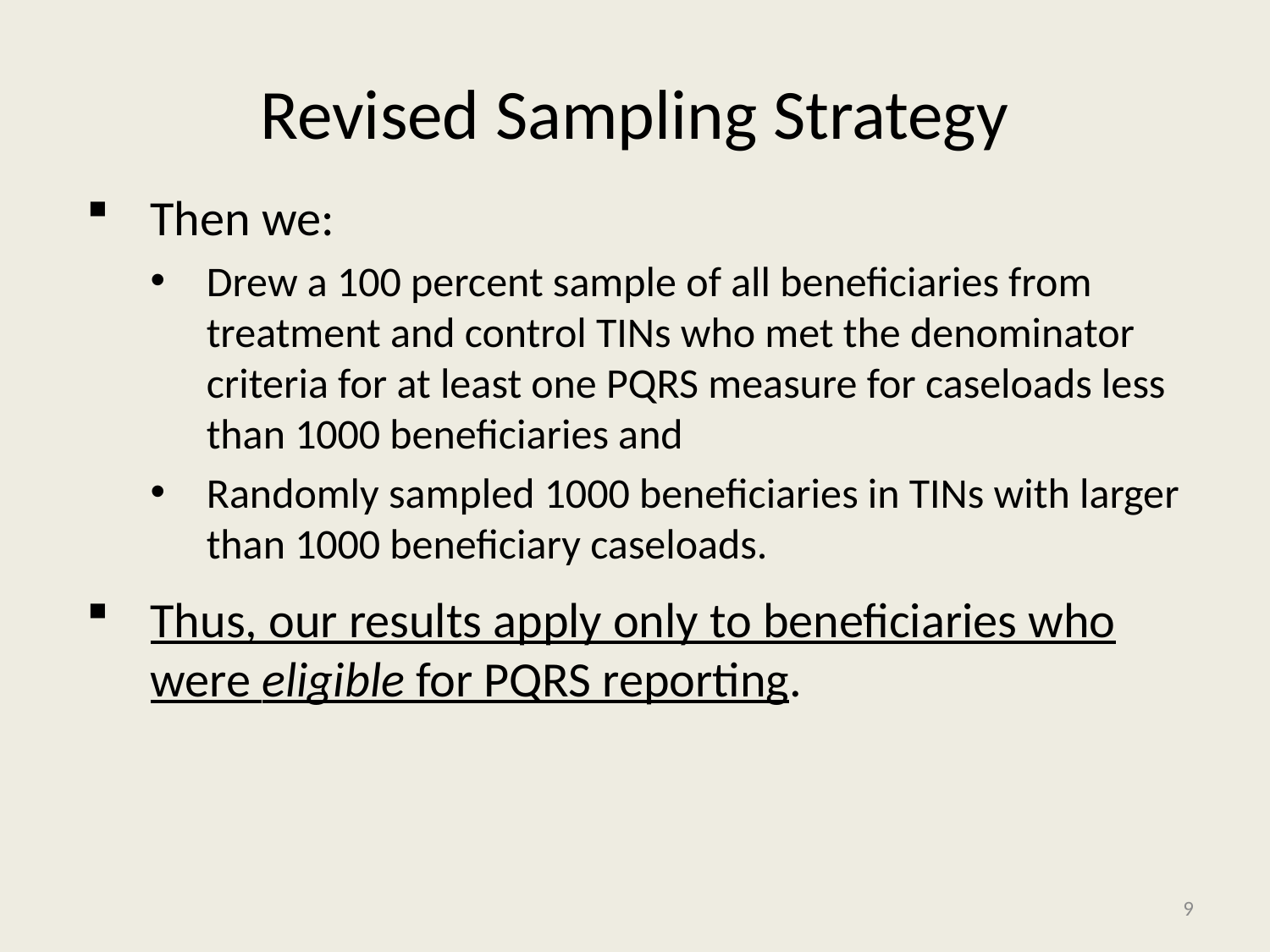

# Revised Sampling Strategy
Then we:
Drew a 100 percent sample of all beneficiaries from treatment and control TINs who met the denominator criteria for at least one PQRS measure for caseloads less than 1000 beneficiaries and
Randomly sampled 1000 beneficiaries in TINs with larger than 1000 beneficiary caseloads.
Thus, our results apply only to beneficiaries who were eligible for PQRS reporting.

9